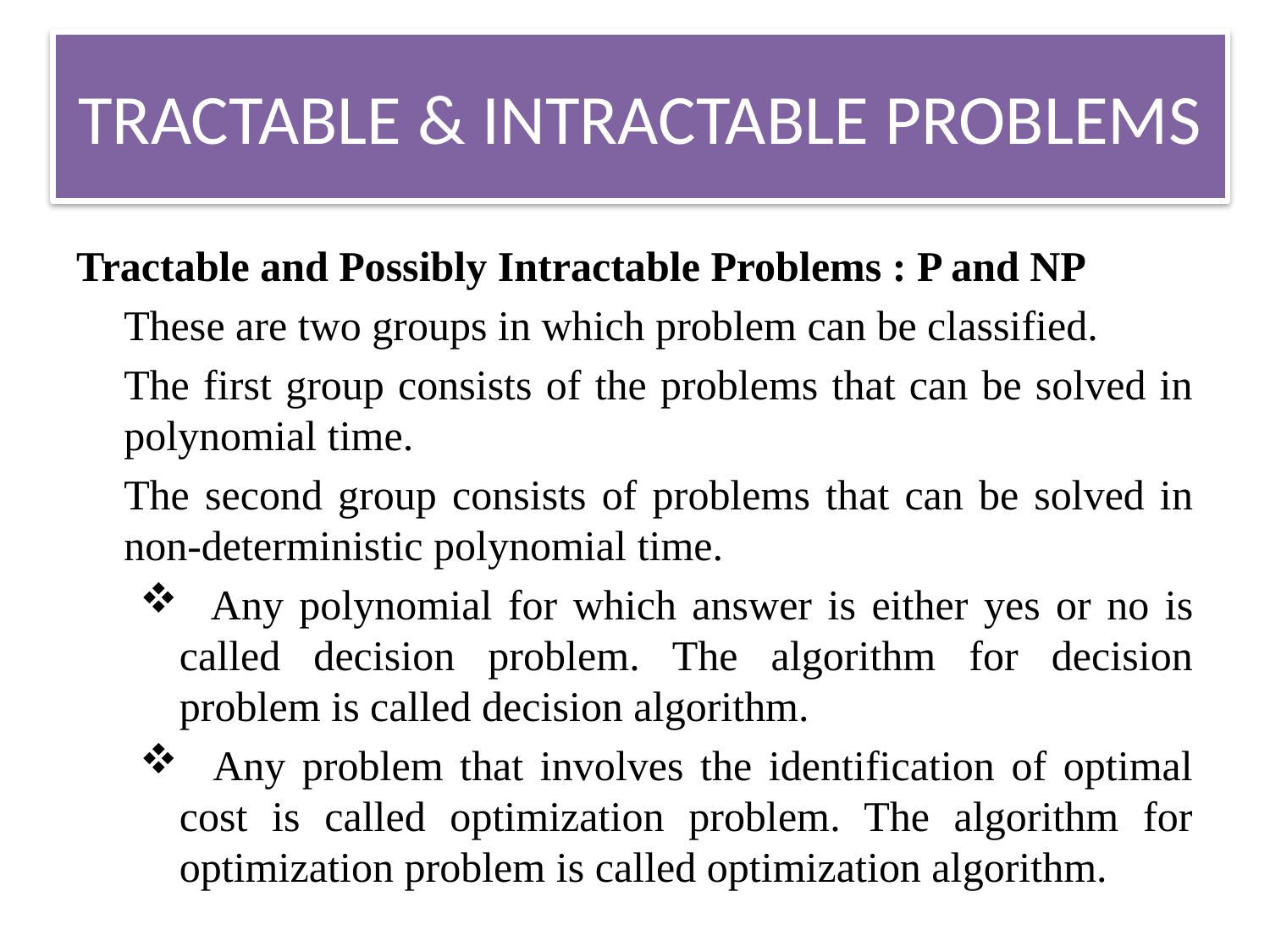

# TRACTABLE & INTRACTABLE PROBLEMS
Tractable and Possibly Intractable Problems : P and NP
	These are two groups in which problem can be classified.
	The first group consists of the problems that can be solved in polynomial time.
	The second group consists of problems that can be solved in non-deterministic polynomial time.
  Any polynomial for which answer is either yes or no is called decision problem. The algorithm for decision problem is called decision algorithm.
  Any problem that involves the identification of optimal cost is called optimization problem. The algorithm for optimization problem is called optimization algorithm.